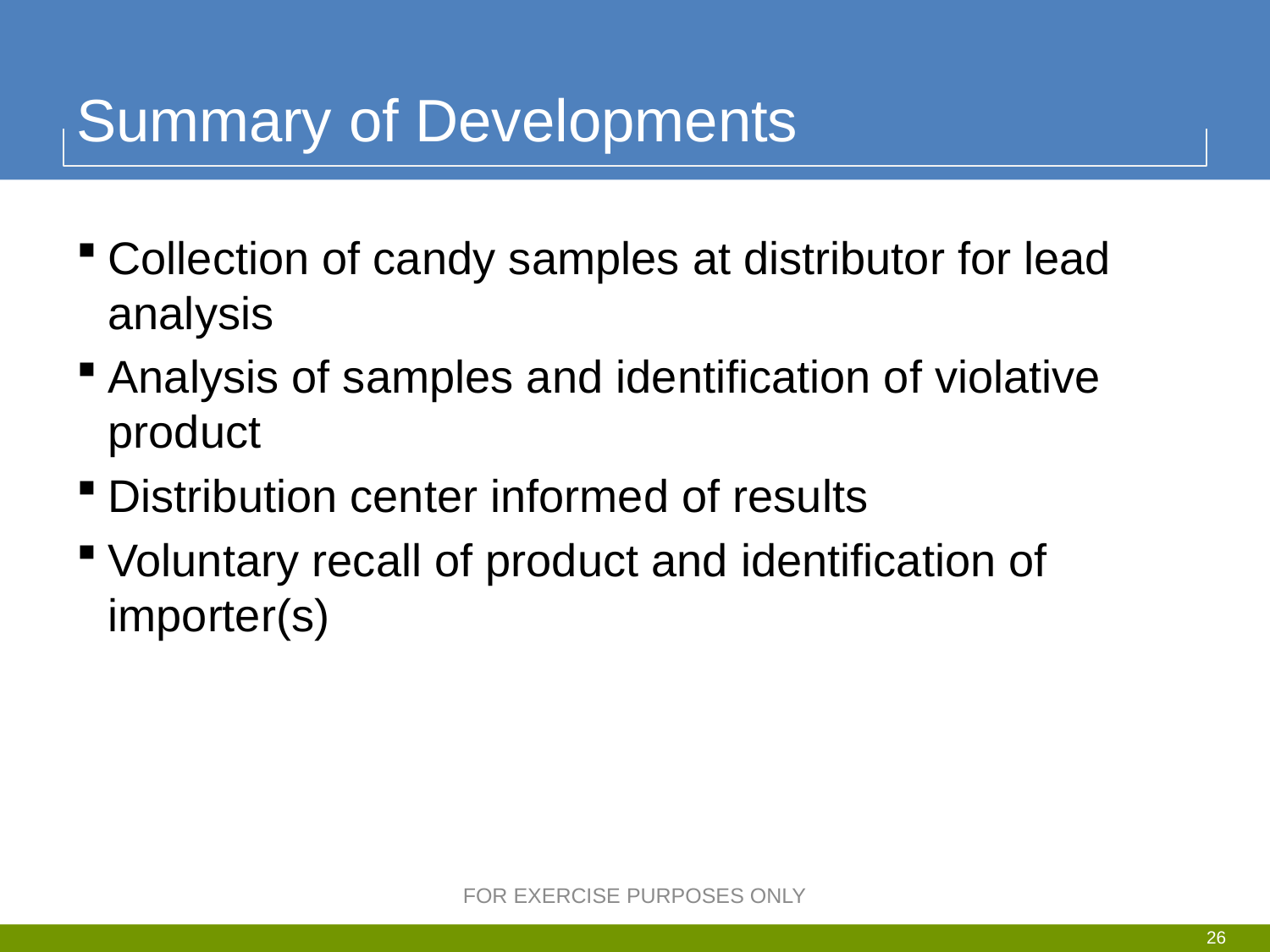

# Summary of Developments
Collection of candy samples at distributor for lead analysis
Analysis of samples and identification of violative product
Distribution center informed of results
Voluntary recall of product and identification of importer(s)
FOR EXERCISE PURPOSES ONLY